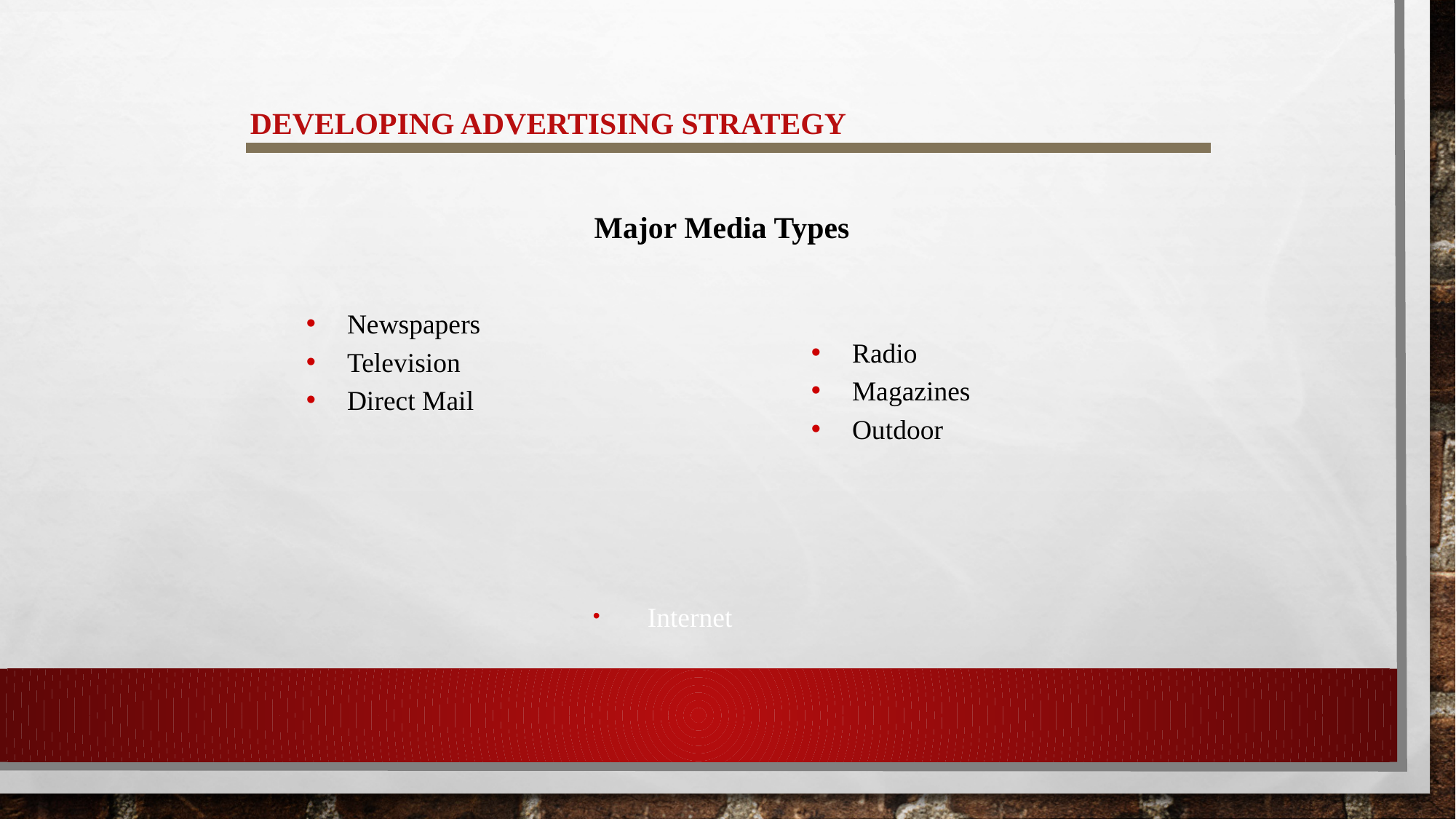

# Developing Advertising Strategy

Major Media Types

Newspapers
Television
Direct Mail

Radio
Magazines
Outdoor
Internet